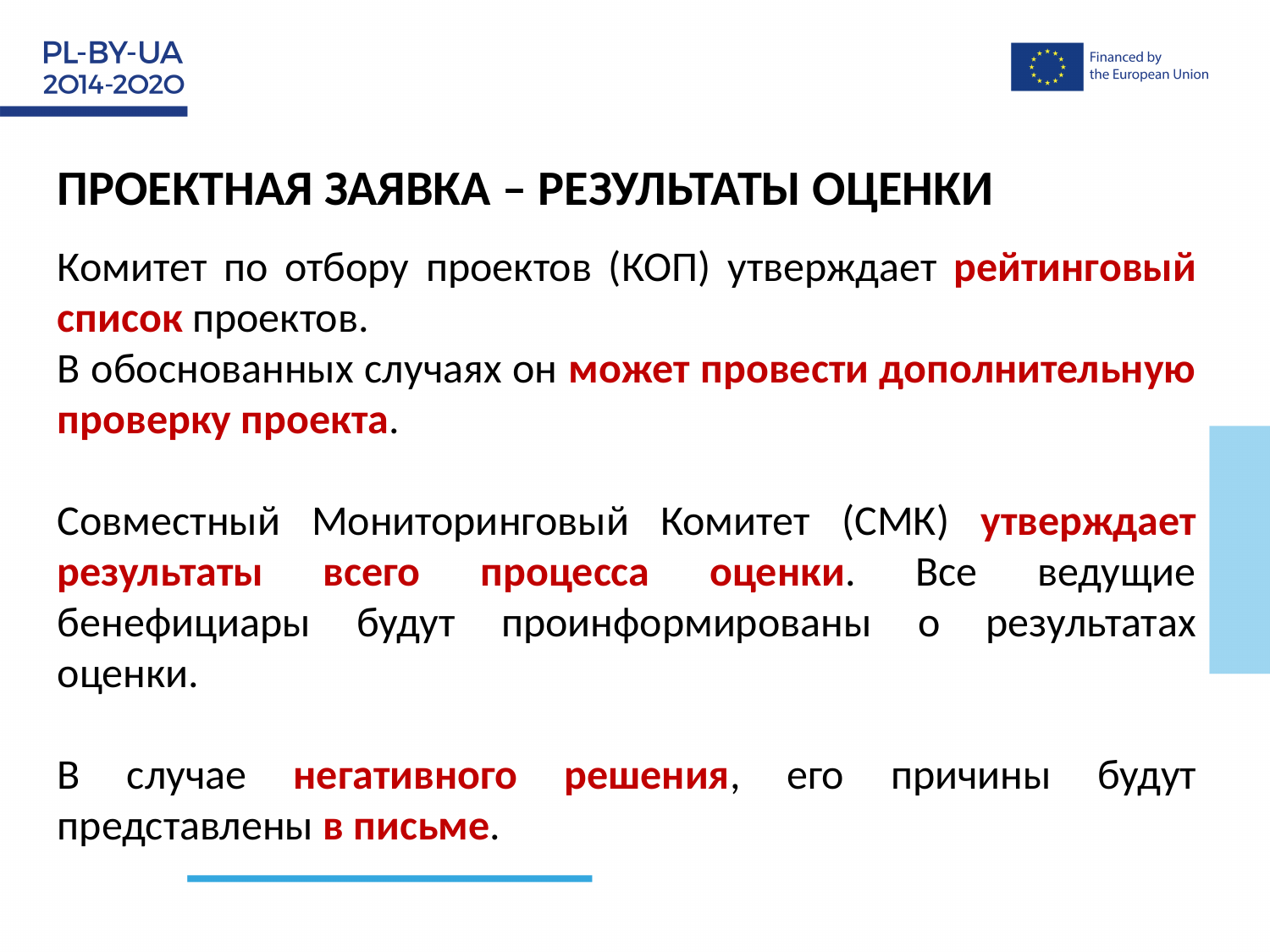

ПРОЕКТНАЯ ЗАЯВКА – РЕЗУЛЬТАТЫ ОЦЕНКИ
Комитет по отбору проектов (КОП) утверждает рейтинговый список проектов.
В обоснованных случаях он может провести дополнительную проверку проекта.

Совместный Мониторинговый Комитет (СМК) утверждает результаты всего процесса оценки. Все ведущие бенефициары будут проинформированы о результатах оценки.

В случае негативного решения, его причины будут представлены в письме.